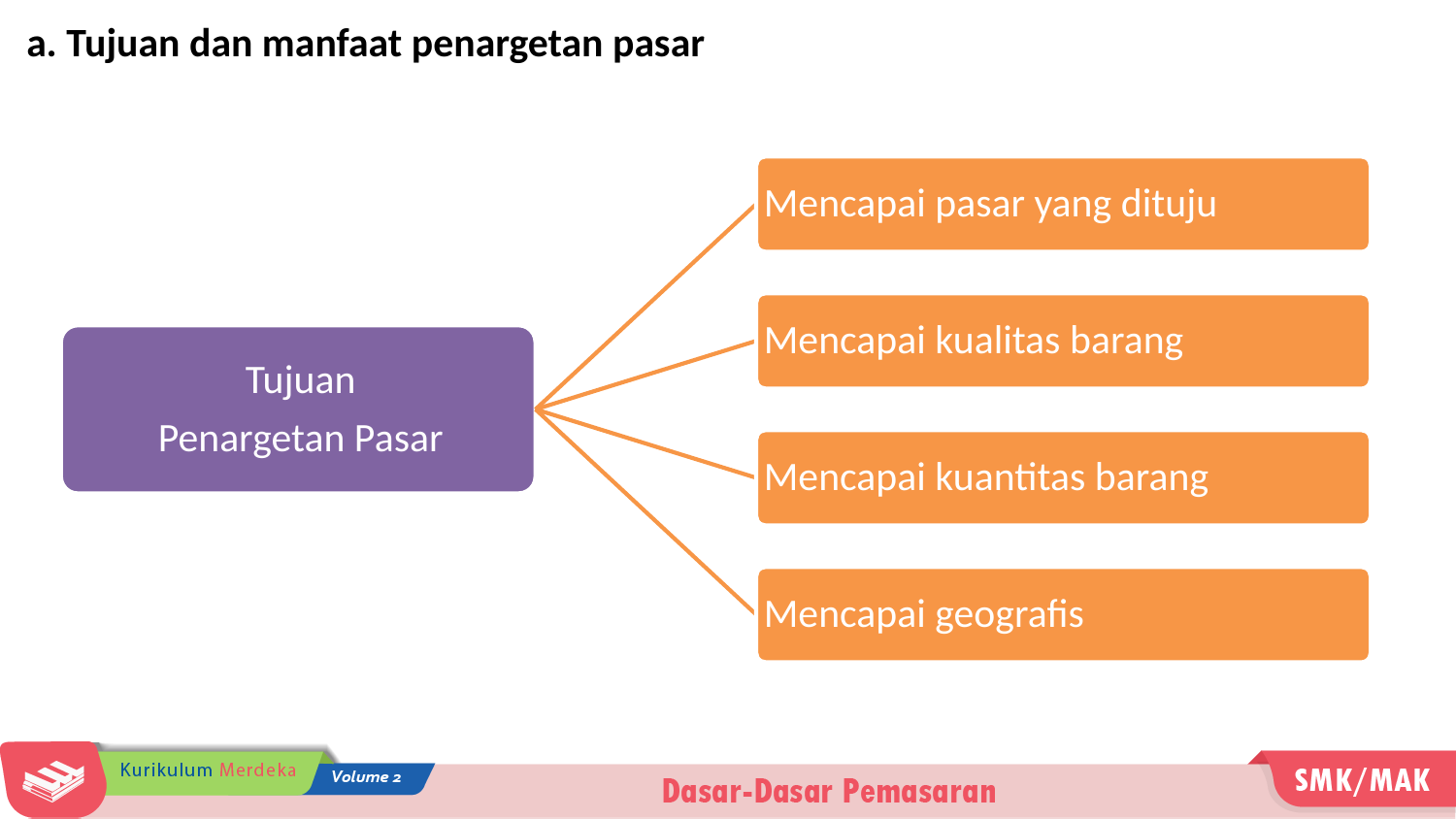

a. Tujuan dan manfaat penargetan pasar
Tujuan
Penargetan Pasar

Mencapai pasar yang dituju

Mencapai kualitas barang

Mencapai kuantitas barang

Mencapai geografis